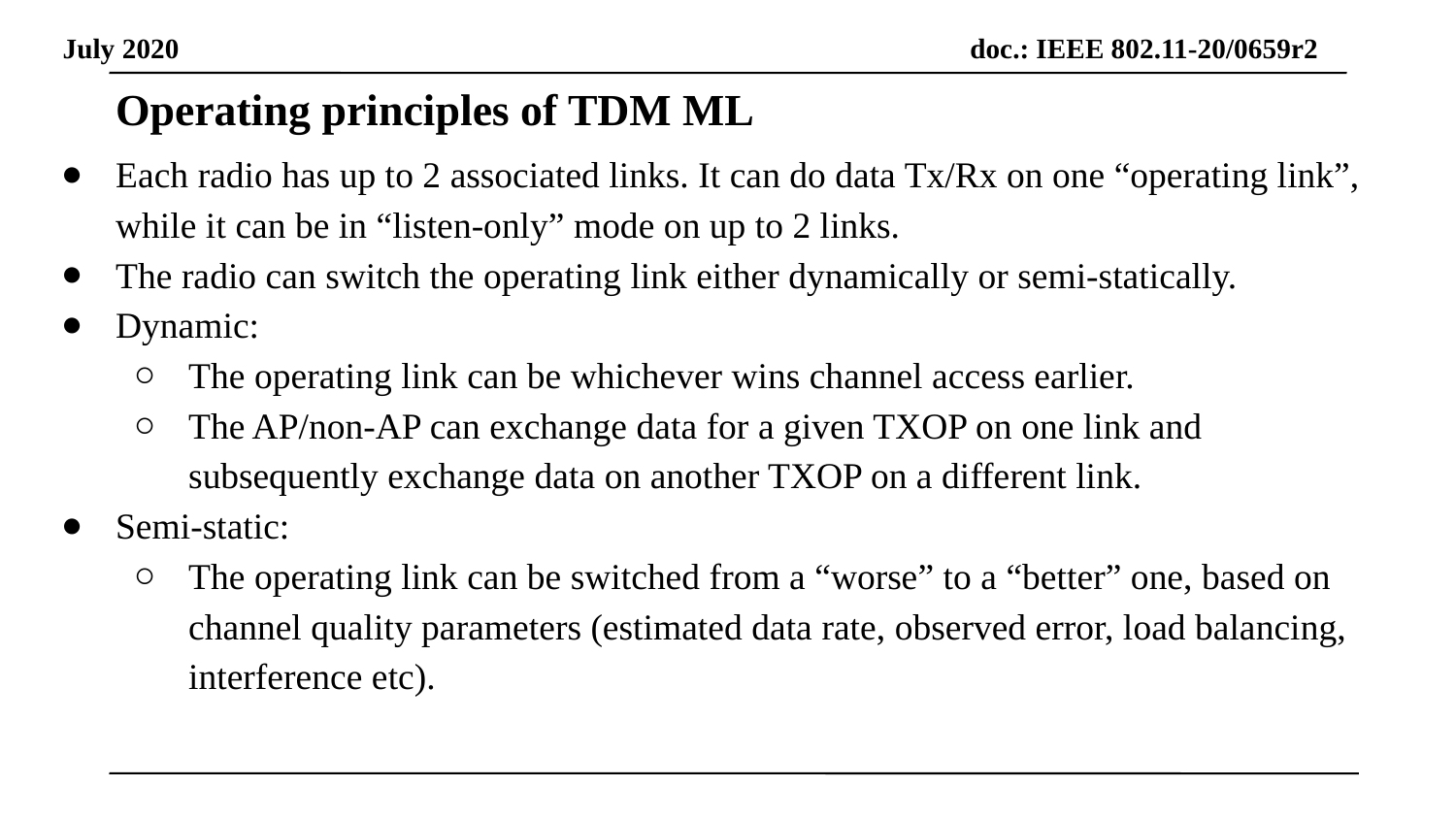

Operating principles of TDM ML
Each radio has up to 2 associated links. It can do data Tx/Rx on one “operating link”, while it can be in “listen-only” mode on up to 2 links.
The radio can switch the operating link either dynamically or semi-statically.
Dynamic:
The operating link can be whichever wins channel access earlier.
The AP/non-AP can exchange data for a given TXOP on one link and subsequently exchange data on another TXOP on a different link.
Semi-static:
The operating link can be switched from a “worse” to a “better” one, based on channel quality parameters (estimated data rate, observed error, load balancing, interference etc).